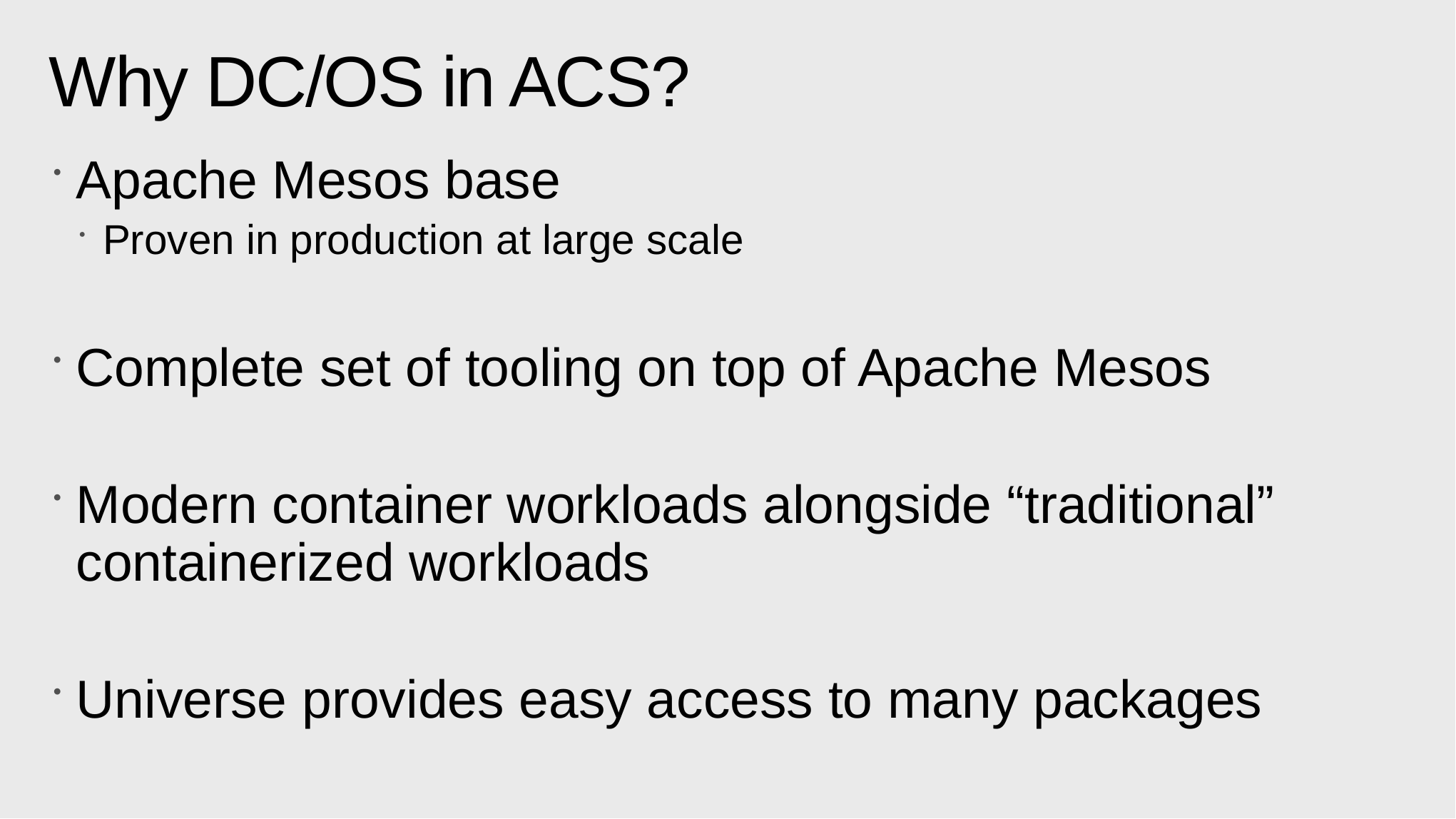

# Why DC/OS in ACS?
Apache Mesos base
Proven in production at large scale

Complete set of tooling on top of Apache Mesos

Modern container workloads alongside “traditional” containerized workloads

Universe provides easy access to many packages